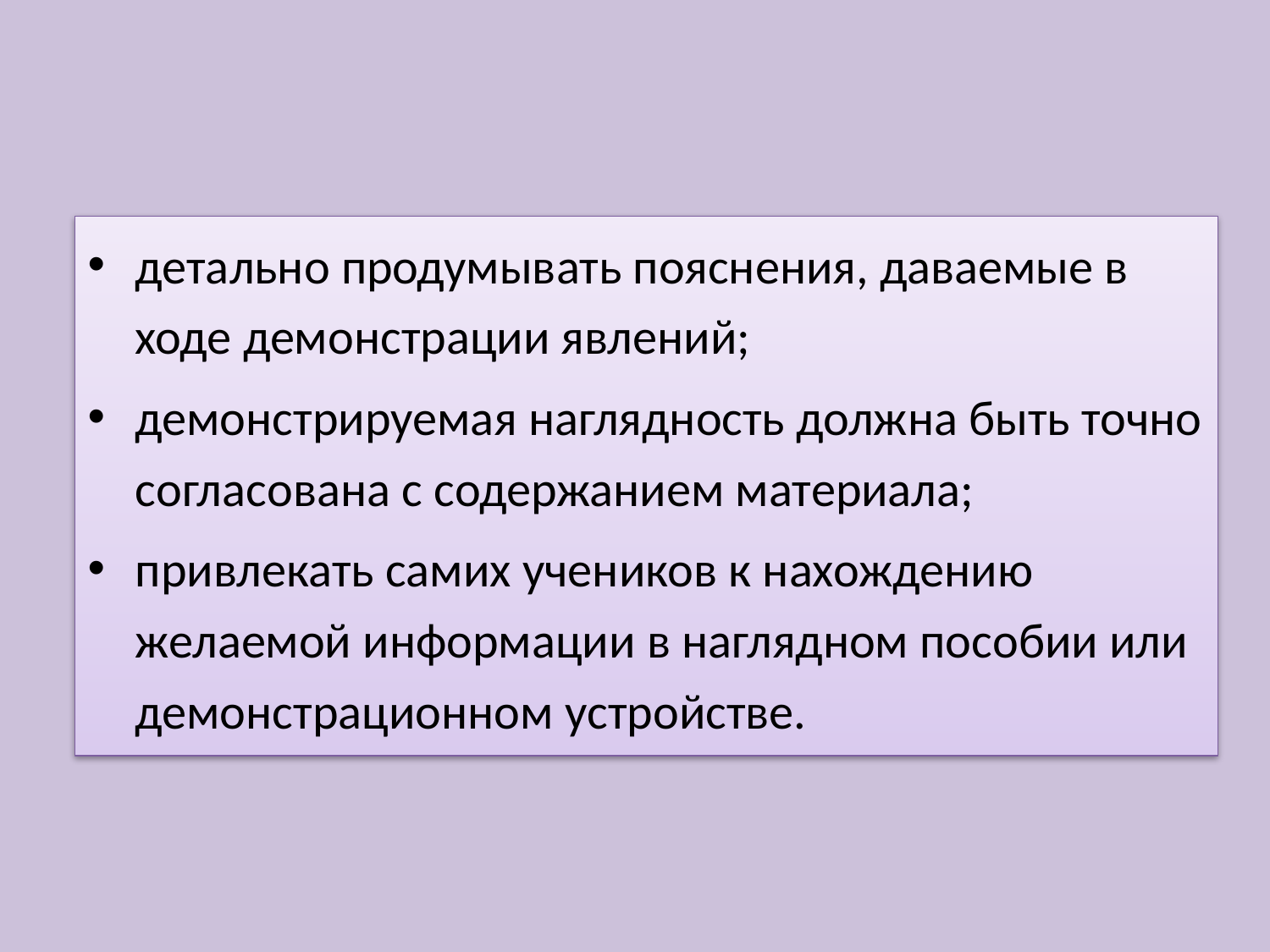

детально продумывать пояснения, даваемые в ходе демонстра­ции явлений;
демонстрируемая наглядность должна быть точно согласована с содержанием материала;
привлекать самих учеников к нахождению желаемой инфор­мации в наглядном пособии или демонстрационном устройстве.